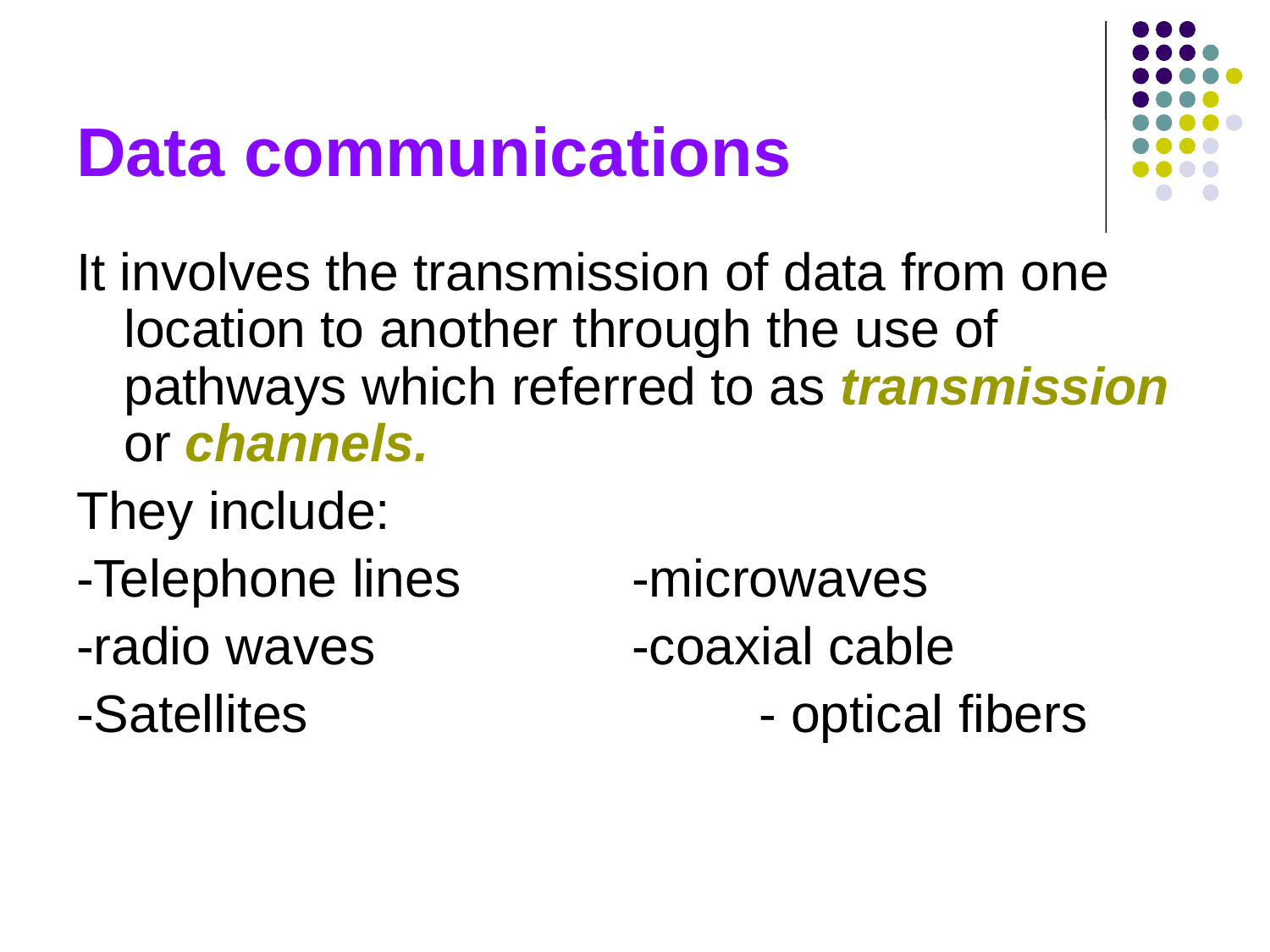

# Data communications
It involves the transmission of data from one location to another through the use of pathways which referred to as transmission or channels.
They include:
-Telephone lines		-microwaves
-radio waves			-coaxial cable
-Satellites				- optical fibers